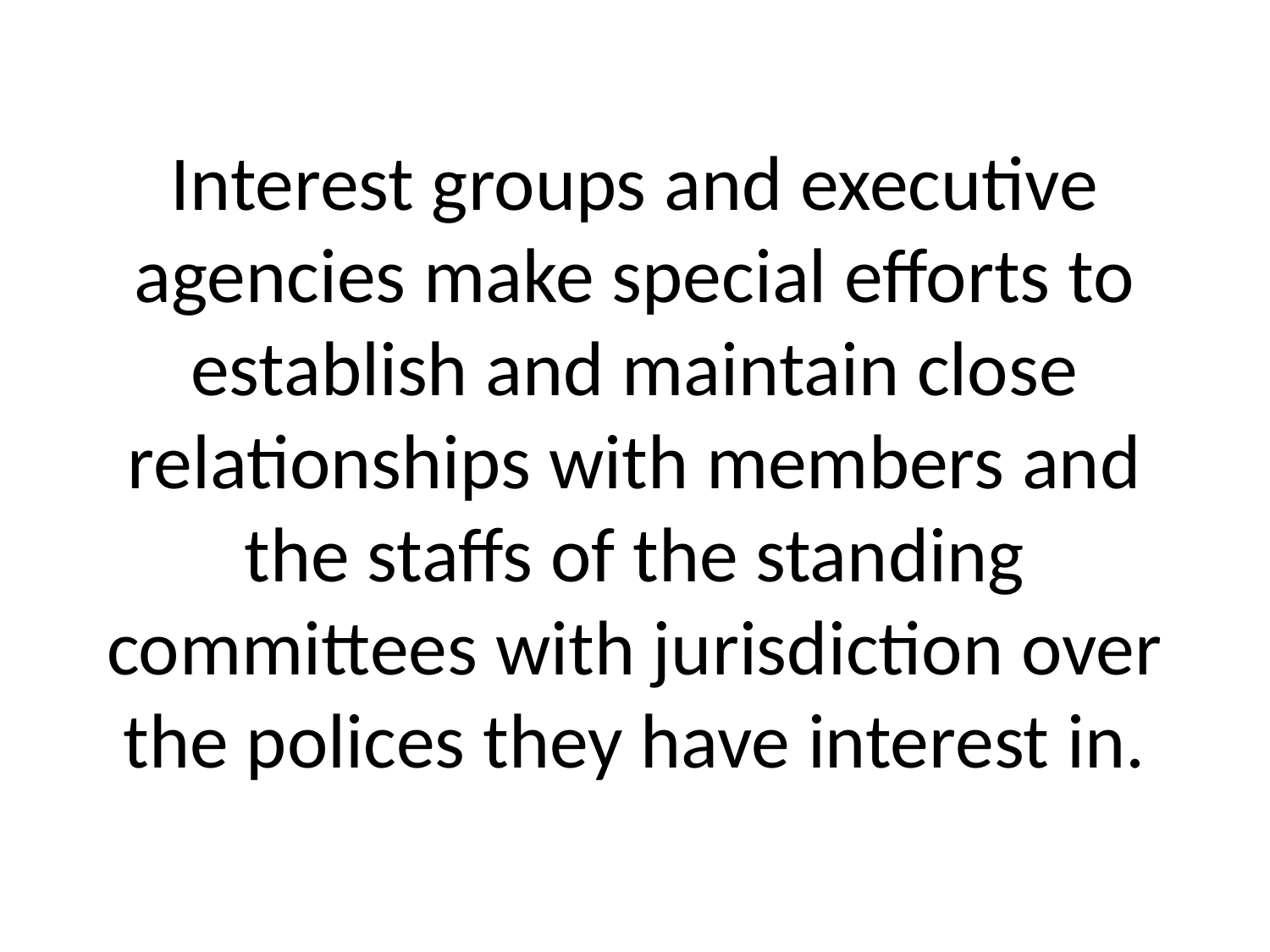

# Interest groups and executive agencies make special efforts to establish and maintain close relationships with members and the staffs of the standing committees with jurisdiction over the polices they have interest in.